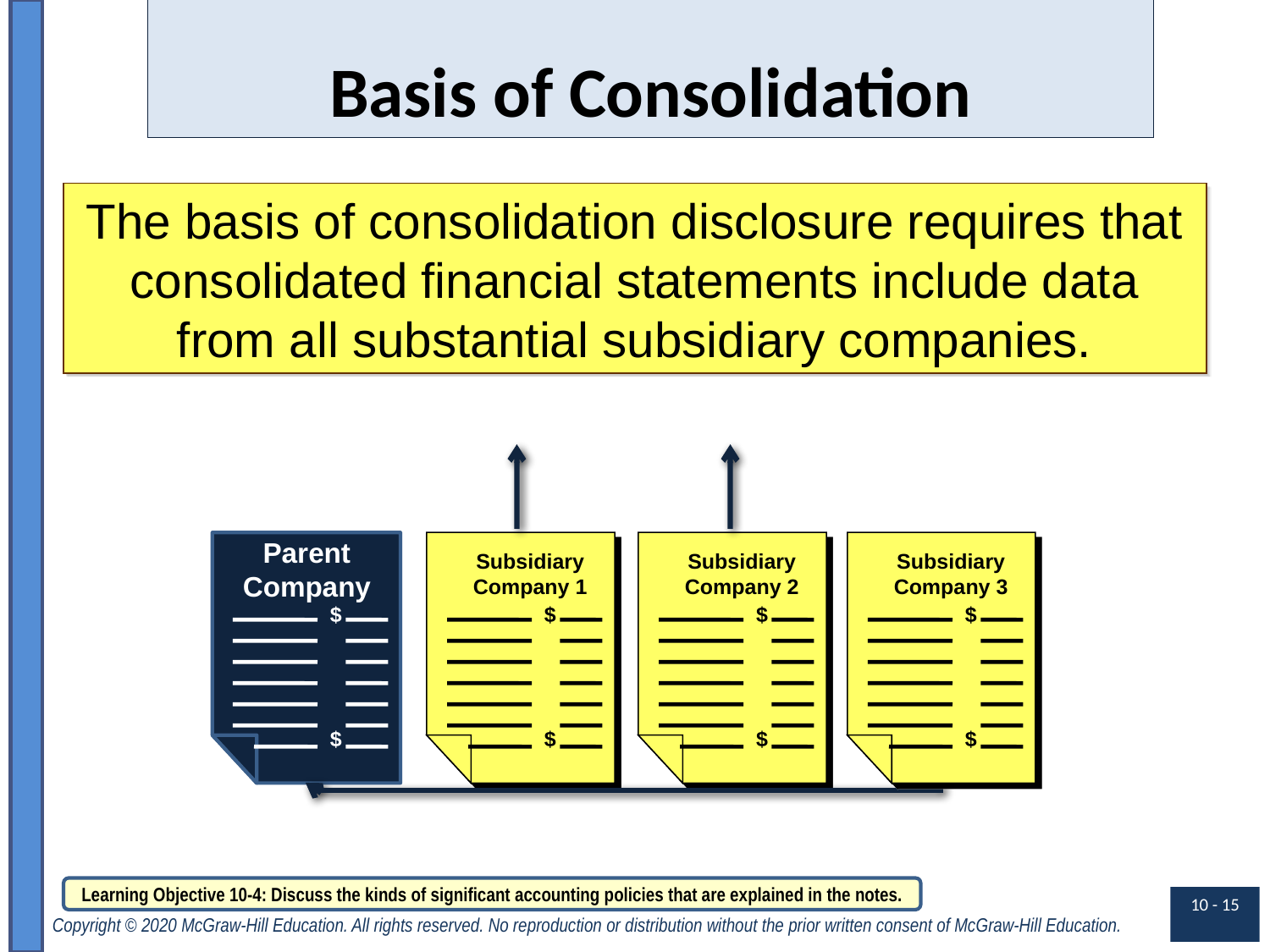

# Basis of Consolidation
The basis of consolidation disclosure requires that consolidated financial statements include data from all substantial subsidiary companies.

Parent
Company

Subsidiary Company 1
Subsidiary Company 2
Subsidiary Company 3
$
$
$
$

$
$
$
$

Learning Objective 10-4: Discuss the kinds of significant accounting policies that are explained in the notes.